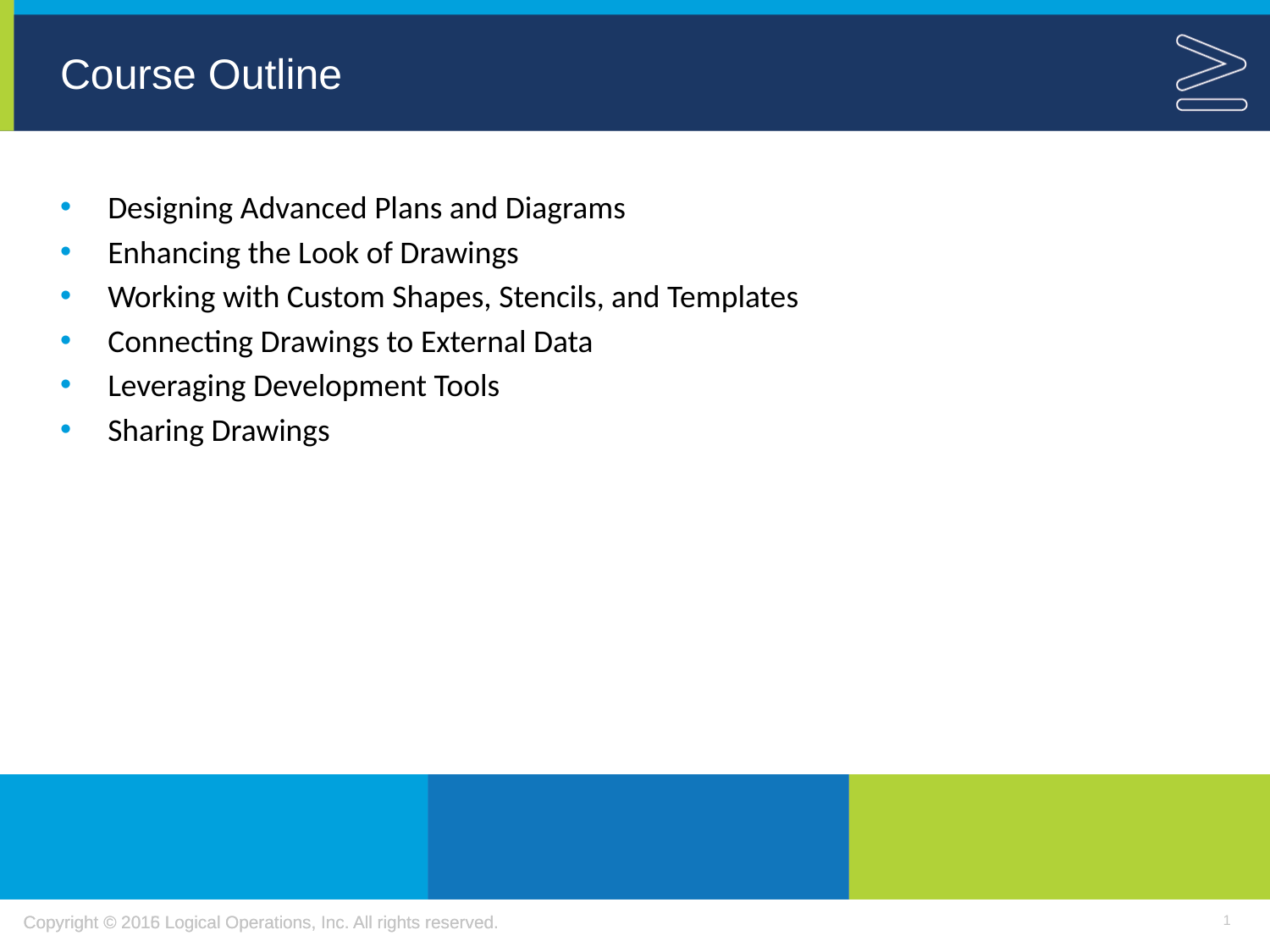

# Course Outline
Designing Advanced Plans and Diagrams
Enhancing the Look of Drawings
Working with Custom Shapes, Stencils, and Templates
Connecting Drawings to External Data
Leveraging Development Tools
Sharing Drawings

1